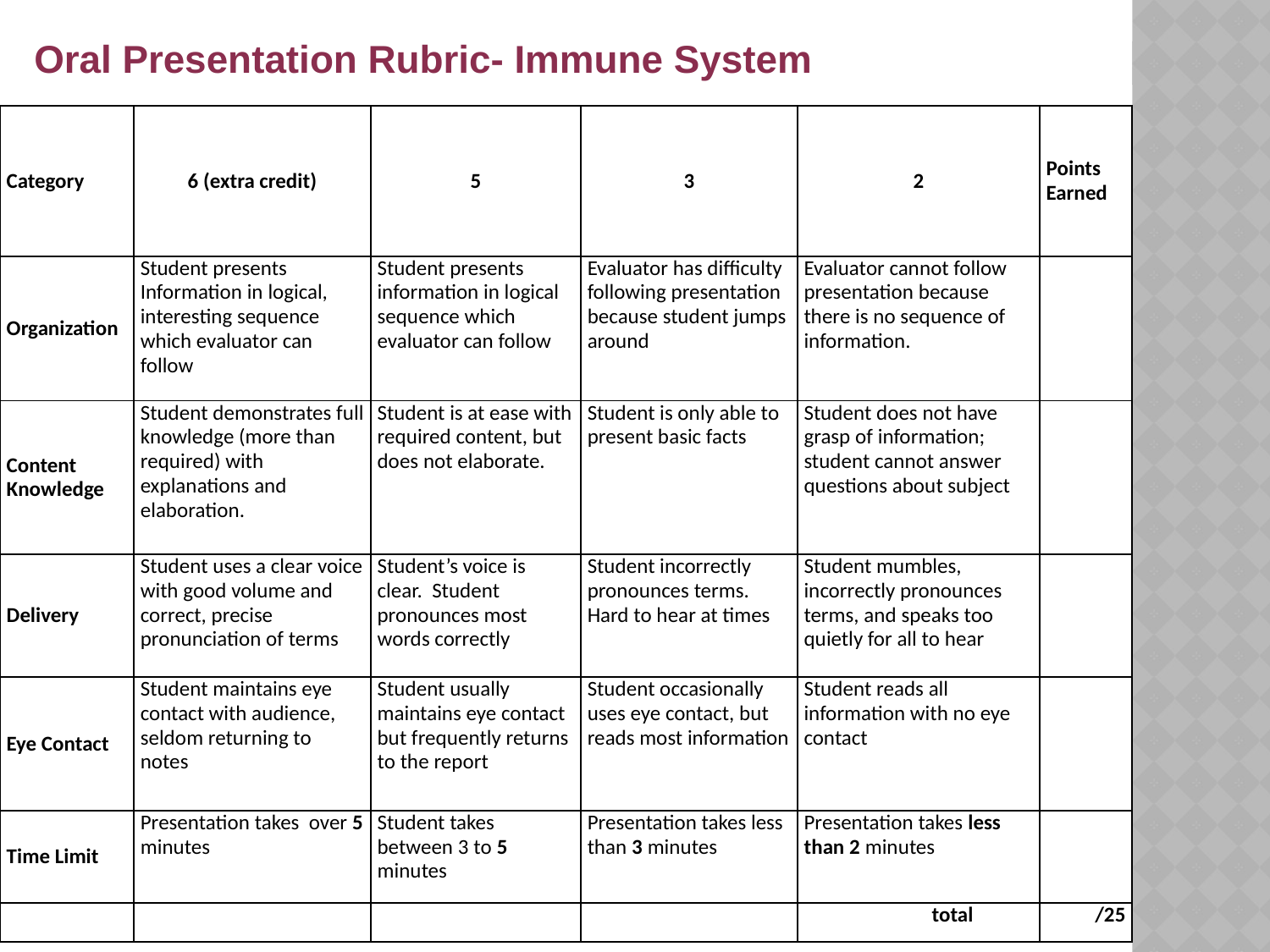

Oral Presentation Rubric- Immune System
| Category | 6 (extra credit) | 5 | 3 | 2 | Points Earned |
| --- | --- | --- | --- | --- | --- |
| Organization | Student presents Information in logical, interesting sequence which evaluator can follow | Student presents information in logical sequence which evaluator can follow | Evaluator has difficulty following presentation because student jumps around | Evaluator cannot follow presentation because there is no sequence of information. |  |
| Content Knowledge | Student demonstrates full knowledge (more than required) with explanations and elaboration. | Student is at ease with required content, but does not elaborate. | Student is only able to present basic facts | Student does not have grasp of information; student cannot answer questions about subject |  |
| Delivery | Student uses a clear voice with good volume and correct, precise pronunciation of terms | Student’s voice is clear. Student pronounces most words correctly | Student incorrectly pronounces terms. Hard to hear at times | Student mumbles, incorrectly pronounces terms, and speaks too quietly for all to hear |  |
| Eye Contact | Student maintains eye contact with audience, seldom returning to notes | Student usually maintains eye contact but frequently returns to the report | Student occasionally uses eye contact, but reads most information | Student reads all information with no eye contact |  |
| Time Limit | Presentation takes over 5 minutes | Student takes between 3 to 5 minutes | Presentation takes less than 3 minutes | Presentation takes less than 2 minutes |  |
|  |  |  |  | total | /25 |